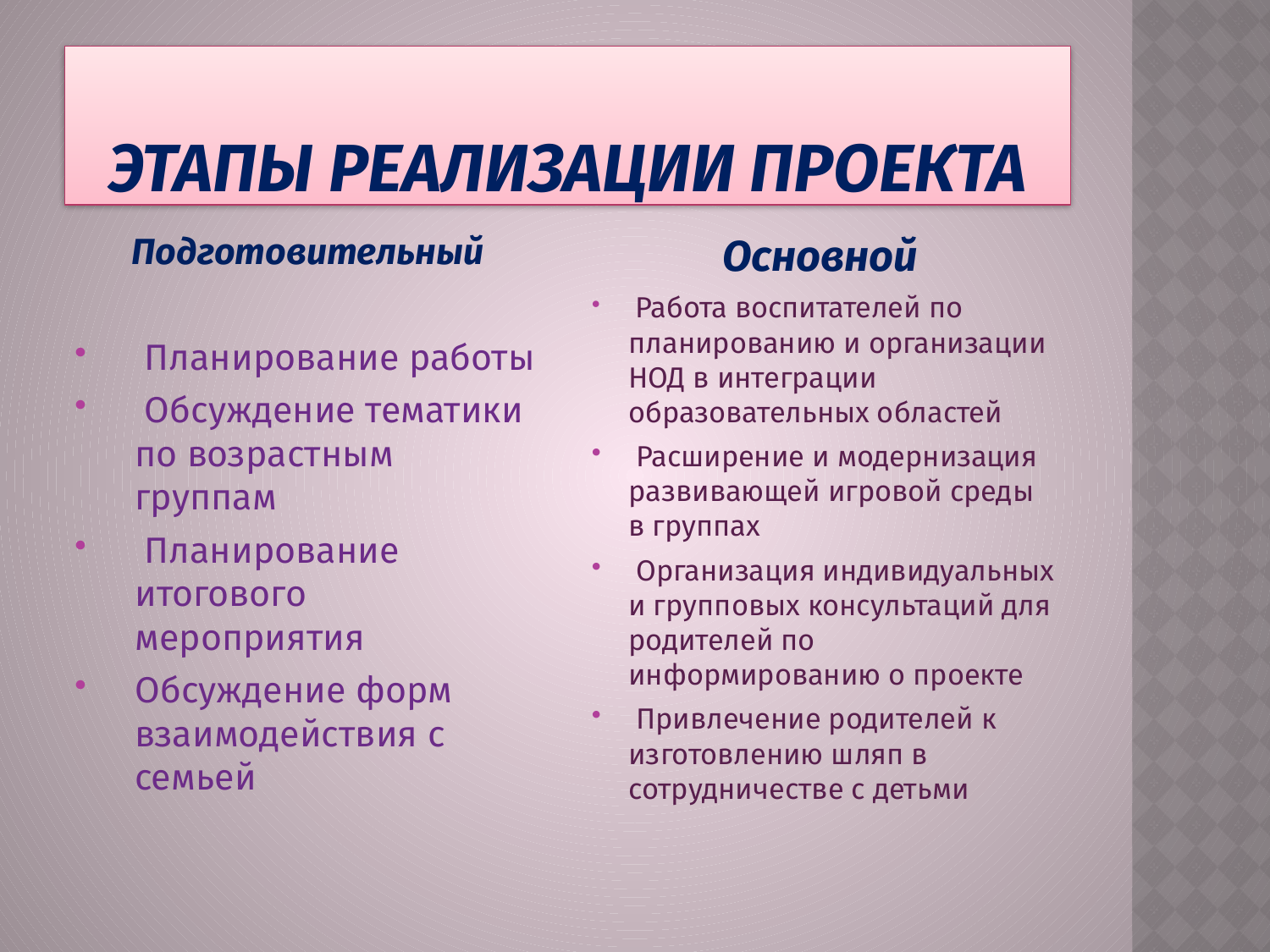

# Этапы реализации проекта
Подготовительный

 Планирование работы
 Обсуждение тематики по возрастным группам
 Планирование итогового мероприятия
Обсуждение форм взаимодействия с семьей
Основной
 Работа воспитателей по планированию и организации НОД в интеграции образовательных областей
 Расширение и модернизация развивающей игровой среды в группах
 Организация индивидуальных и групповых консультаций для родителей по информированию о проекте
 Привлечение родителей к изготовлению шляп в сотрудничестве с детьми